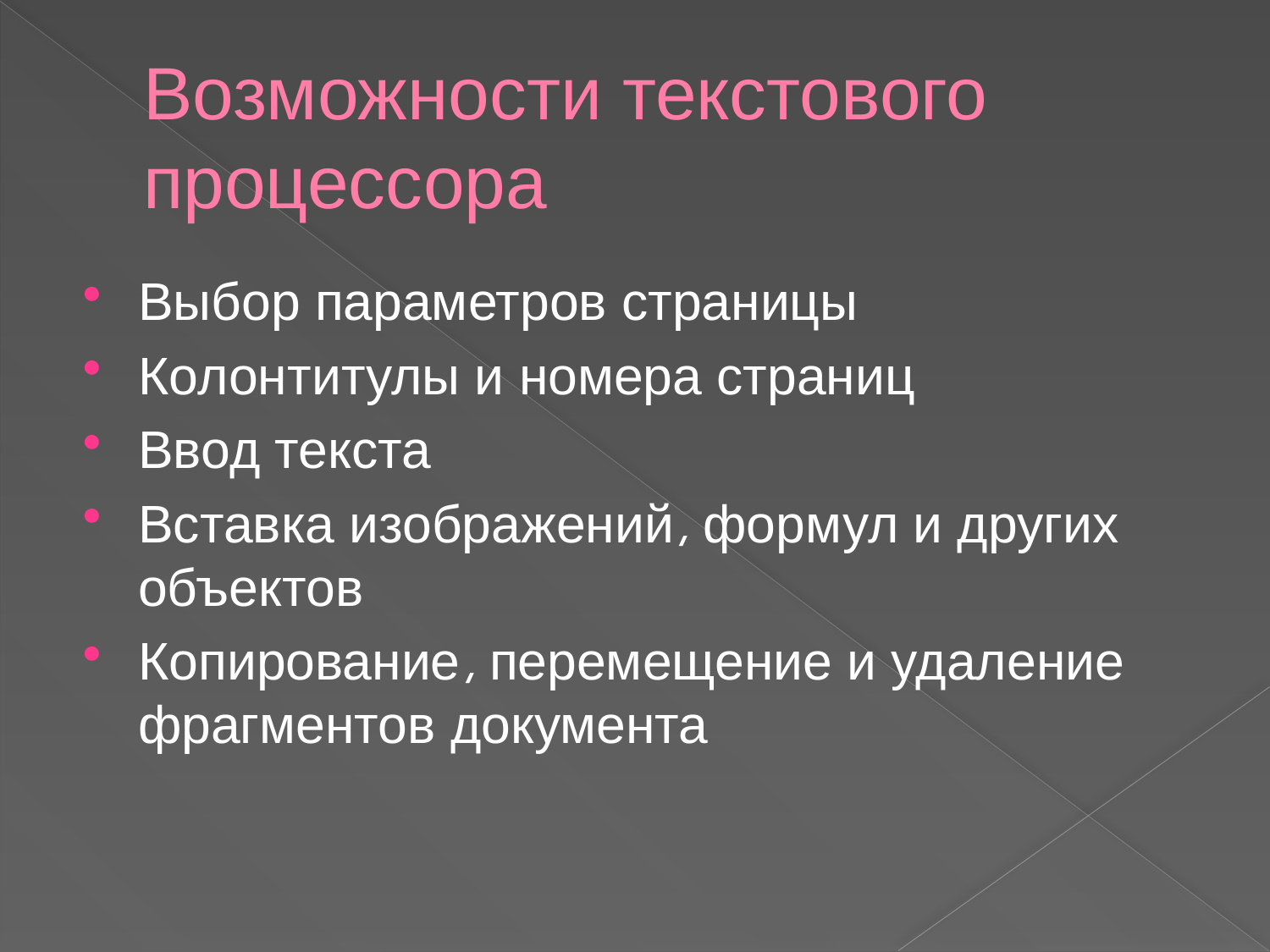

# Возможности текстового процессора
Выбор параметров страницы
Колонтитулы и номера страниц
Ввод текста
Вставка изображений, формул и других объектов
Копирование, перемещение и удаление фрагментов документа